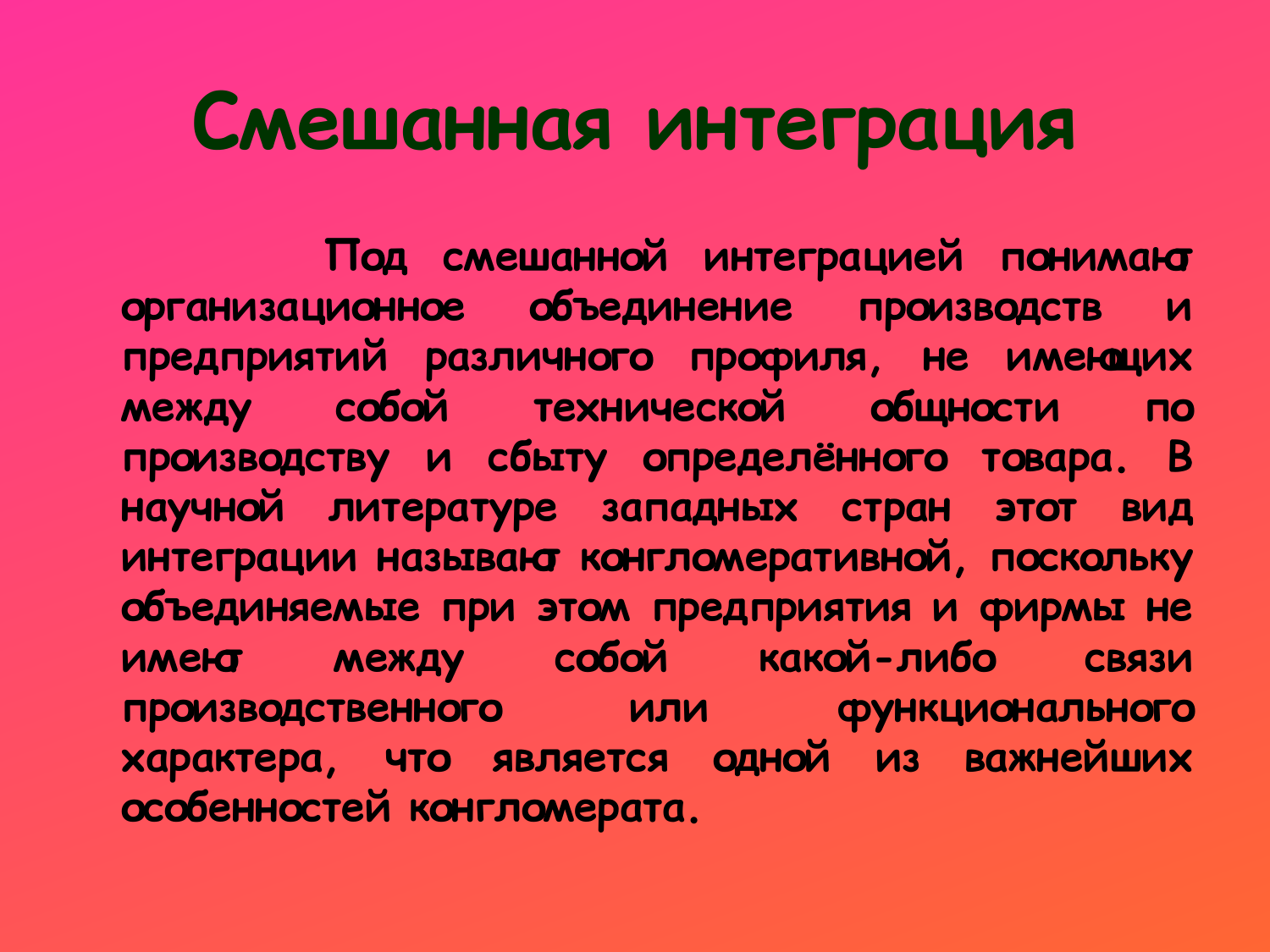

# Смешанная интеграция
       Под смешанной интеграцией понимают организационное объединение производств и предприятий различного профиля, не имеющих между собой технической общности по производству и сбыту определённого товара. В научной литературе западных стран этот вид интеграции называют конгломеративной, поскольку объединяемые при этом предприятия и фирмы не имеют между собой какой-либо связи производственного или функционального характера, что является одной из важнейших особенностей конгломерата.